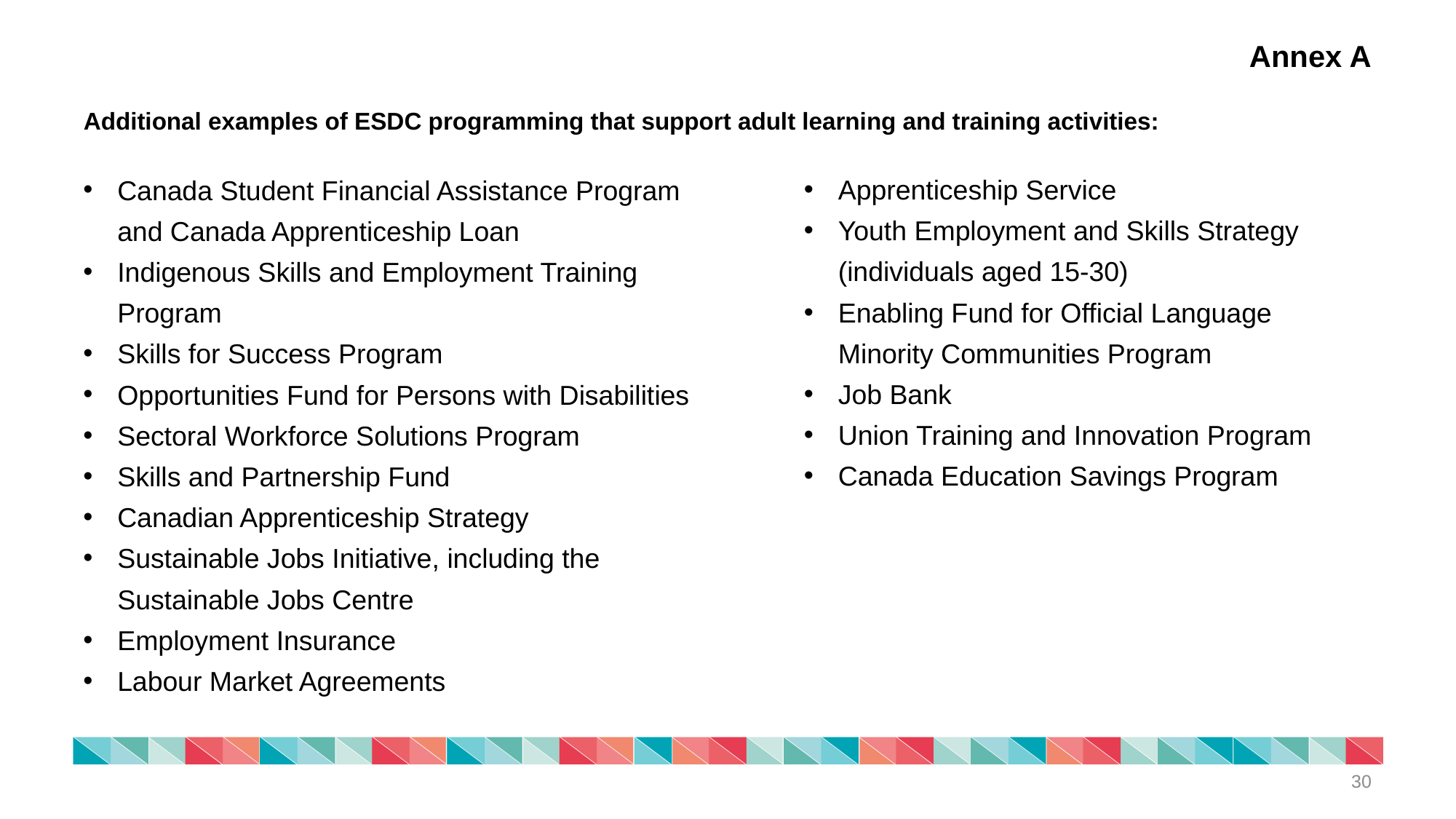

# Annex A
Additional examples of ESDC programming that support adult learning and training activities:
Apprenticeship Service​
Youth Employment and Skills Strategy (individuals aged 15-30)​
Enabling Fund for Official Language Minority Communities Program​
Job Bank​​
Union Training and Innovation Program​
Canada Education Savings Program

Canada Student Financial Assistance Program and Canada Apprenticeship Loan
Indigenous Skills and Employment Training Program
Skills for Success Program
Opportunities Fund for Persons with Disabilities
Sectoral Workforce Solutions Program
Skills and Partnership Fund
Canadian Apprenticeship Strategy
Sustainable Jobs Initiative, including the Sustainable Jobs Centre
Employment Insurance
Labour Market Agreements

30